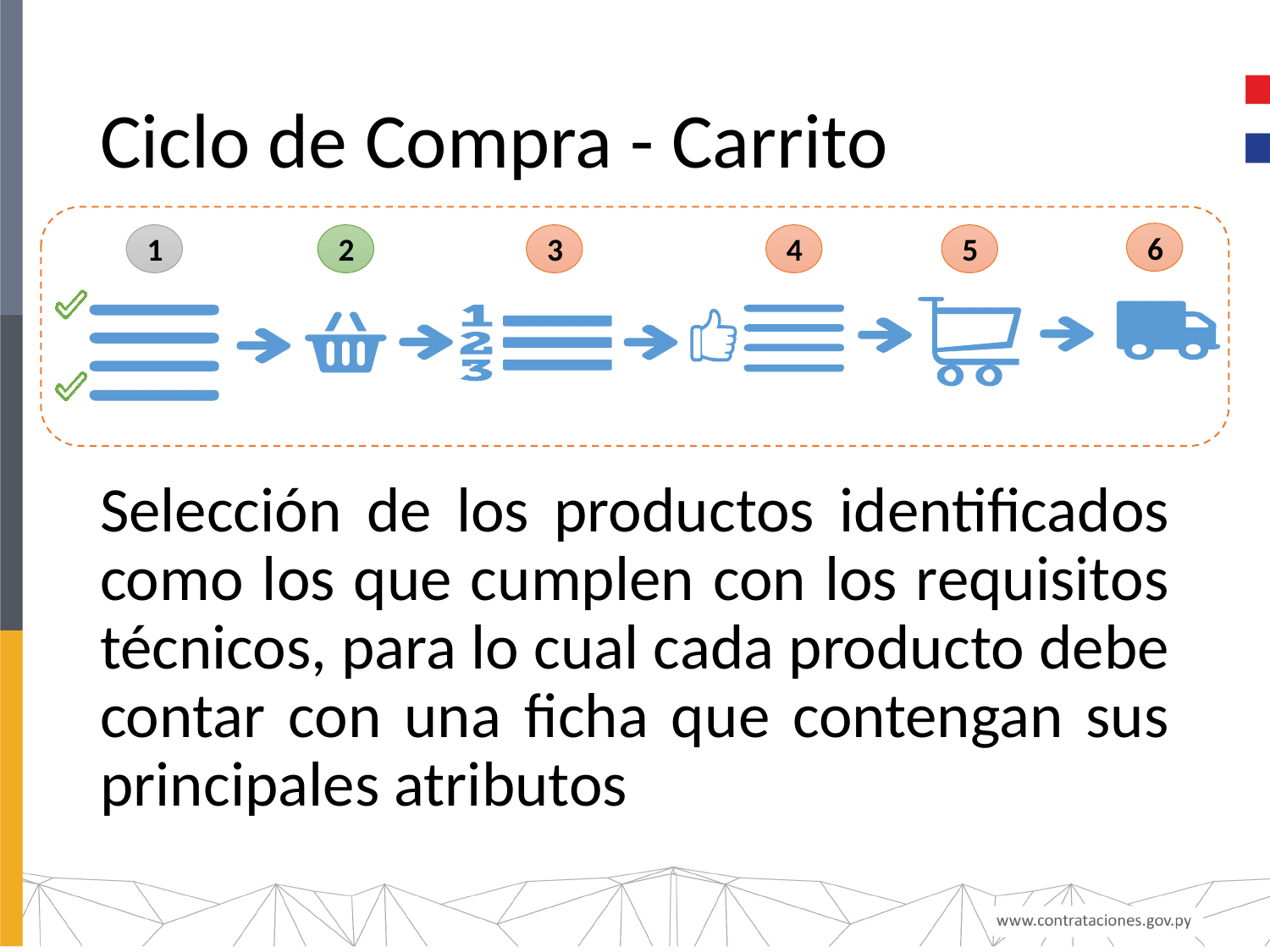

# Ciclo de Compra - Carrito

6
1
2
3
4
5

Selección de los productos identificados como los que cumplen con los requisitos técnicos, para lo cual cada producto debe contar con una ficha que contengan sus principales atributos